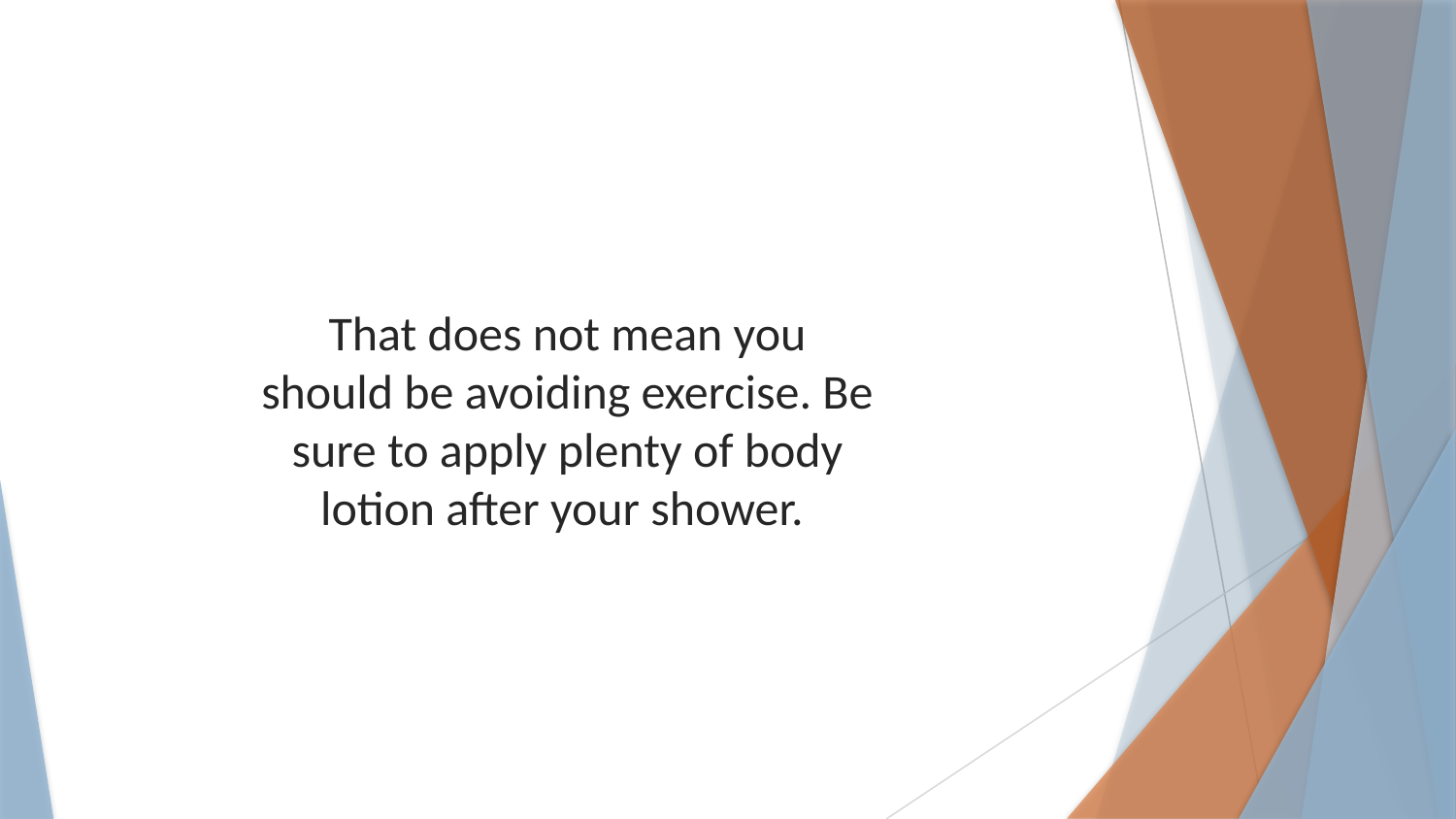

That does not mean you should be avoiding exercise. Be sure to apply plenty of body lotion after your shower.